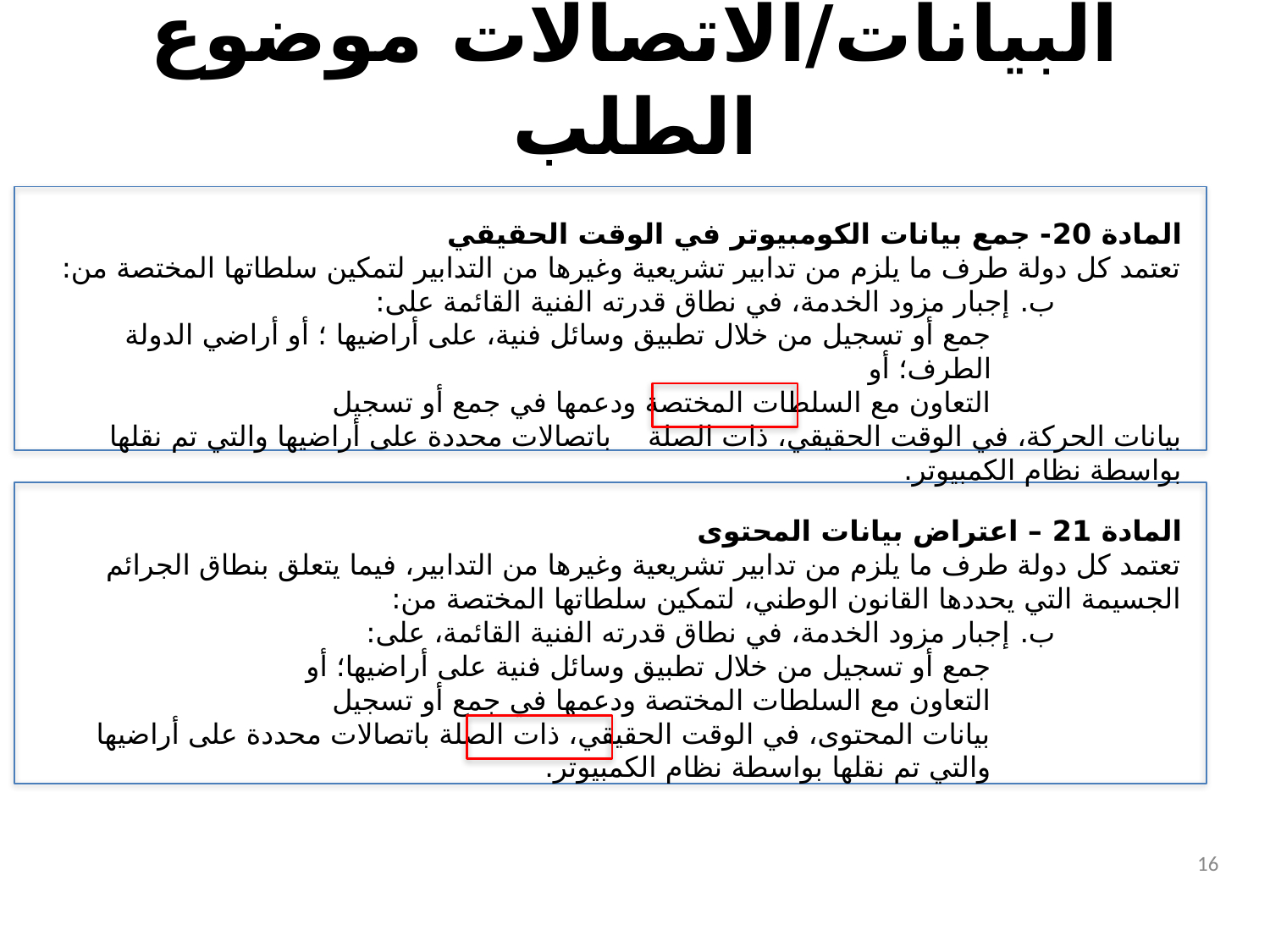

# البيانات/الاتصالات موضوع الطلب

المادة 20- جمع بيانات الكومبيوتر في الوقت الحقيقي
تعتمد كل دولة طرف ما يلزم من تدابير تشريعية وغيرها من التدابير لتمكين سلطاتها المختصة من:
ب. إجبار مزود الخدمة، في نطاق قدرته الفنية القائمة على:
جمع أو تسجيل من خلال تطبيق وسائل فنية، على أراضيها ؛ أو أراضي الدولة الطرف؛ أو
التعاون مع السلطات المختصة ودعمها في جمع أو تسجيل
بيانات الحركة، في الوقت الحقيقي، ذات الصلة    باتصالات محددة على أراضيها والتي تم نقلها بواسطة نظام الكمبيوتر.

المادة 21 – اعتراض بيانات المحتوى
تعتمد كل دولة طرف ما يلزم من تدابير تشريعية وغيرها من التدابير، فيما يتعلق بنطاق الجرائم الجسيمة التي يحددها القانون الوطني، لتمكين سلطاتها المختصة من:
ب. إجبار مزود الخدمة، في نطاق قدرته الفنية القائمة، على:
جمع أو تسجيل من خلال تطبيق وسائل فنية على أراضيها؛ أو
التعاون مع السلطات المختصة ودعمها في جمع أو تسجيل
بيانات المحتوى، في الوقت الحقيقي، ذات الصلة باتصالات محددة على أراضيها والتي تم نقلها بواسطة نظام الكمبيوتر.

16